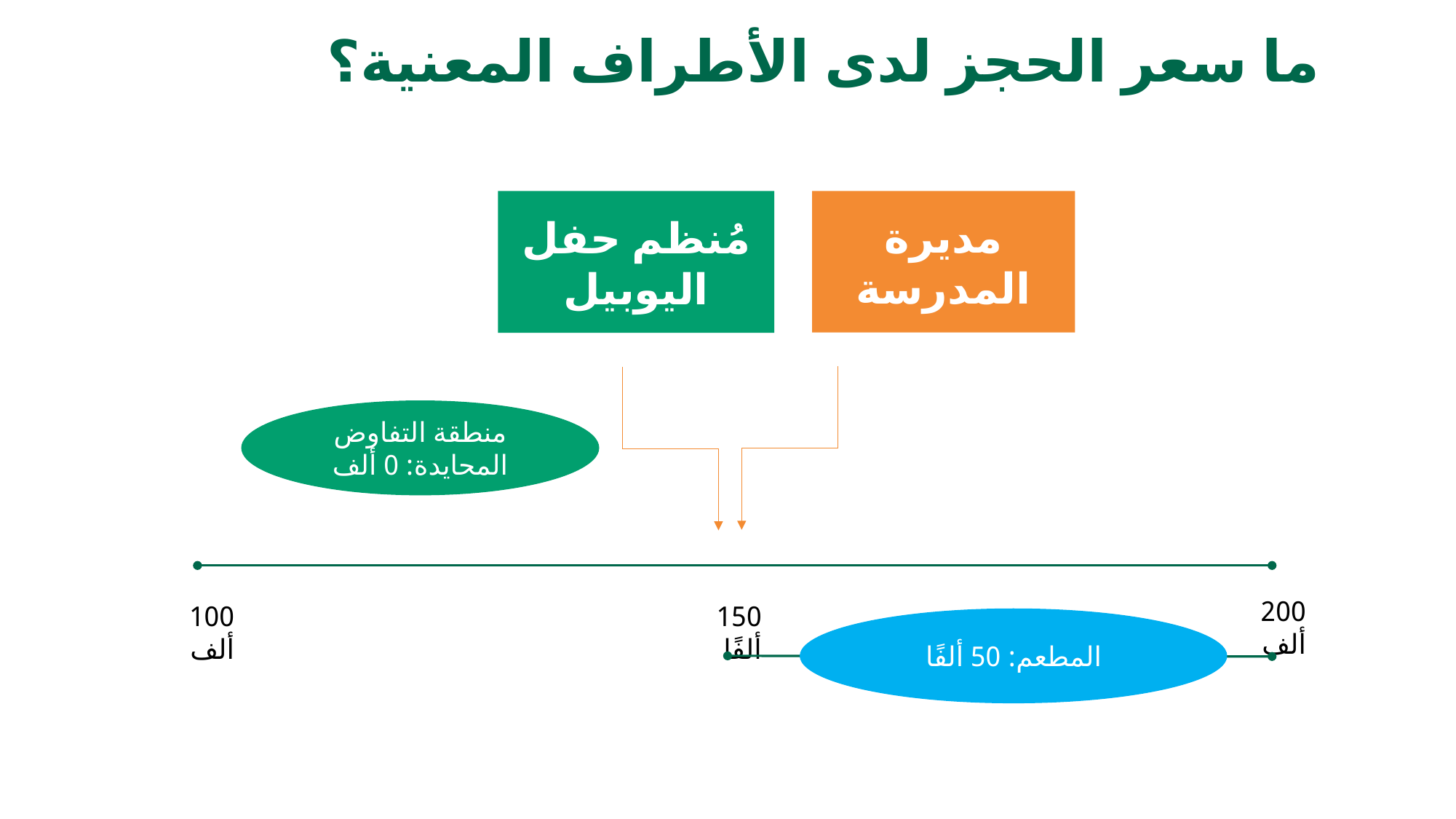

# ما سعر الحجز لدى الأطراف المعنية؟
مُنظم حفل اليوبيل
مديرة
المدرسة
منطقة التفاوض المحايدة: 0 ألف
200 ألف
100 ألف
150 ألفًا
المطعم: 50 ألفًا